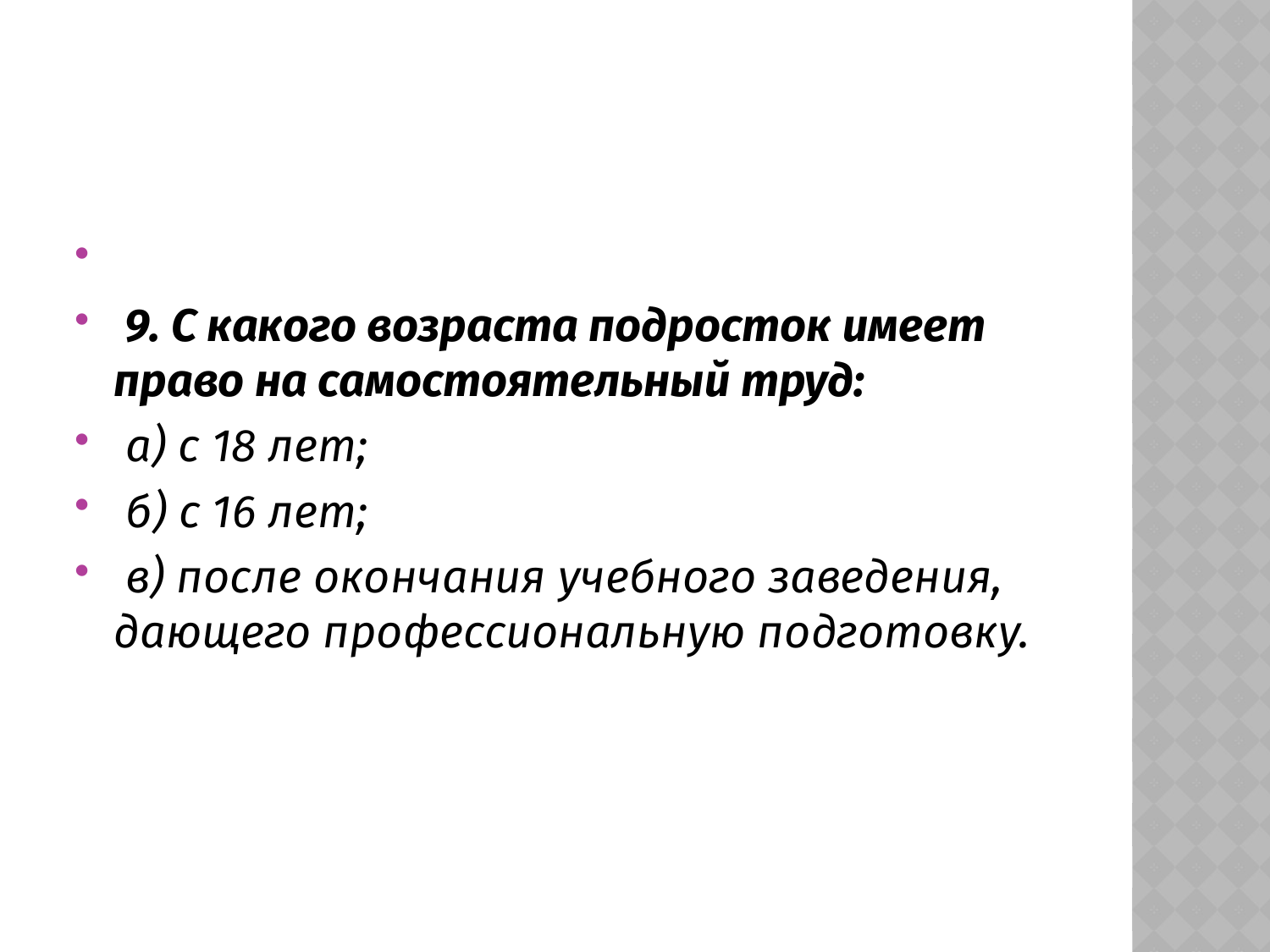

#

 9. С какого возраста подросток имеет право на самостоятельный труд:
 а) с 18 лет;
 б) с 16 лет;
 в) после окончания учебного заведения, дающего профессиональную подготовку.